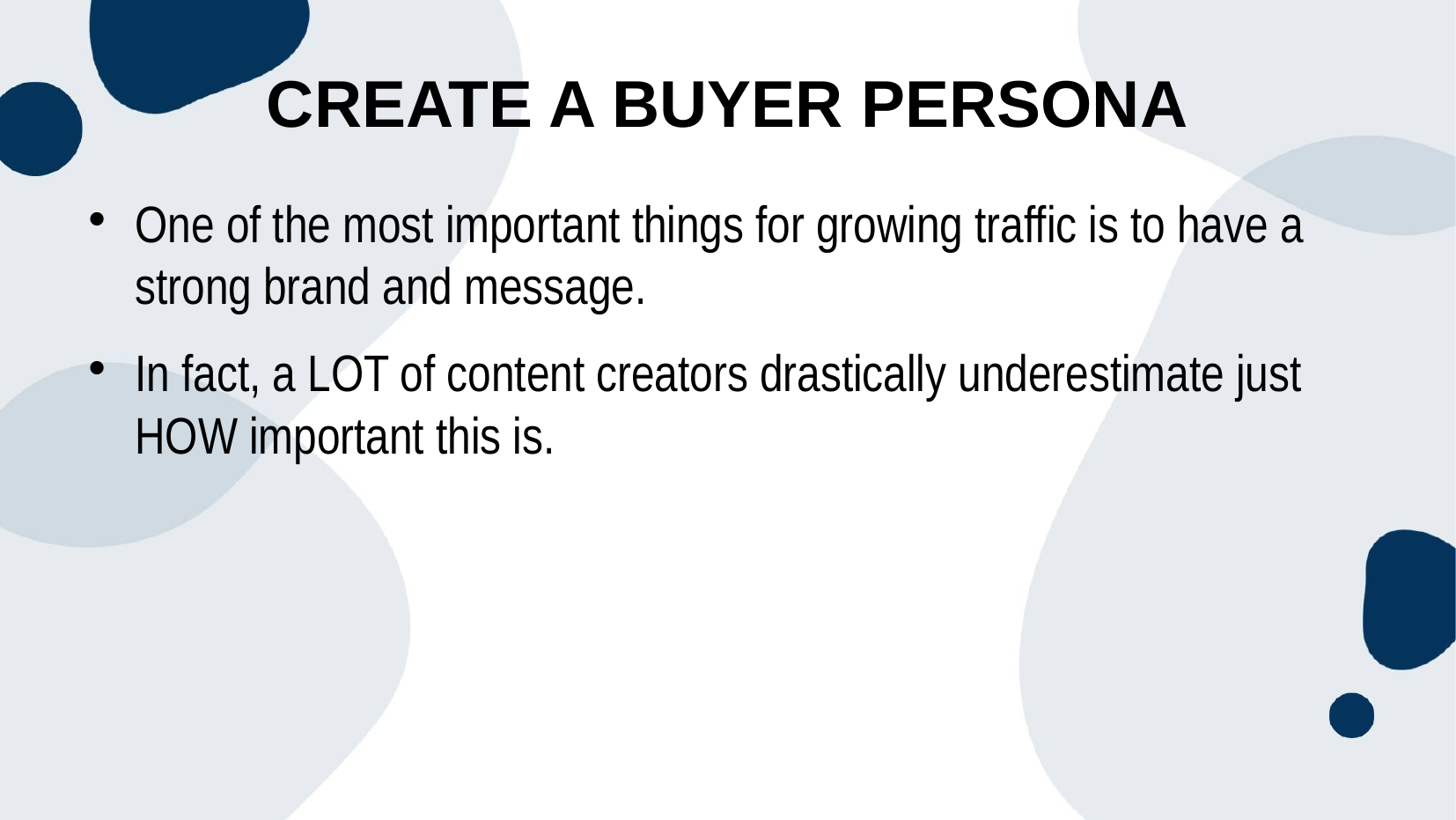

Create a Buyer Persona
One of the most important things for growing traffic is to have a strong brand and message.
In fact, a LOT of content creators drastically underestimate just HOW important this is.